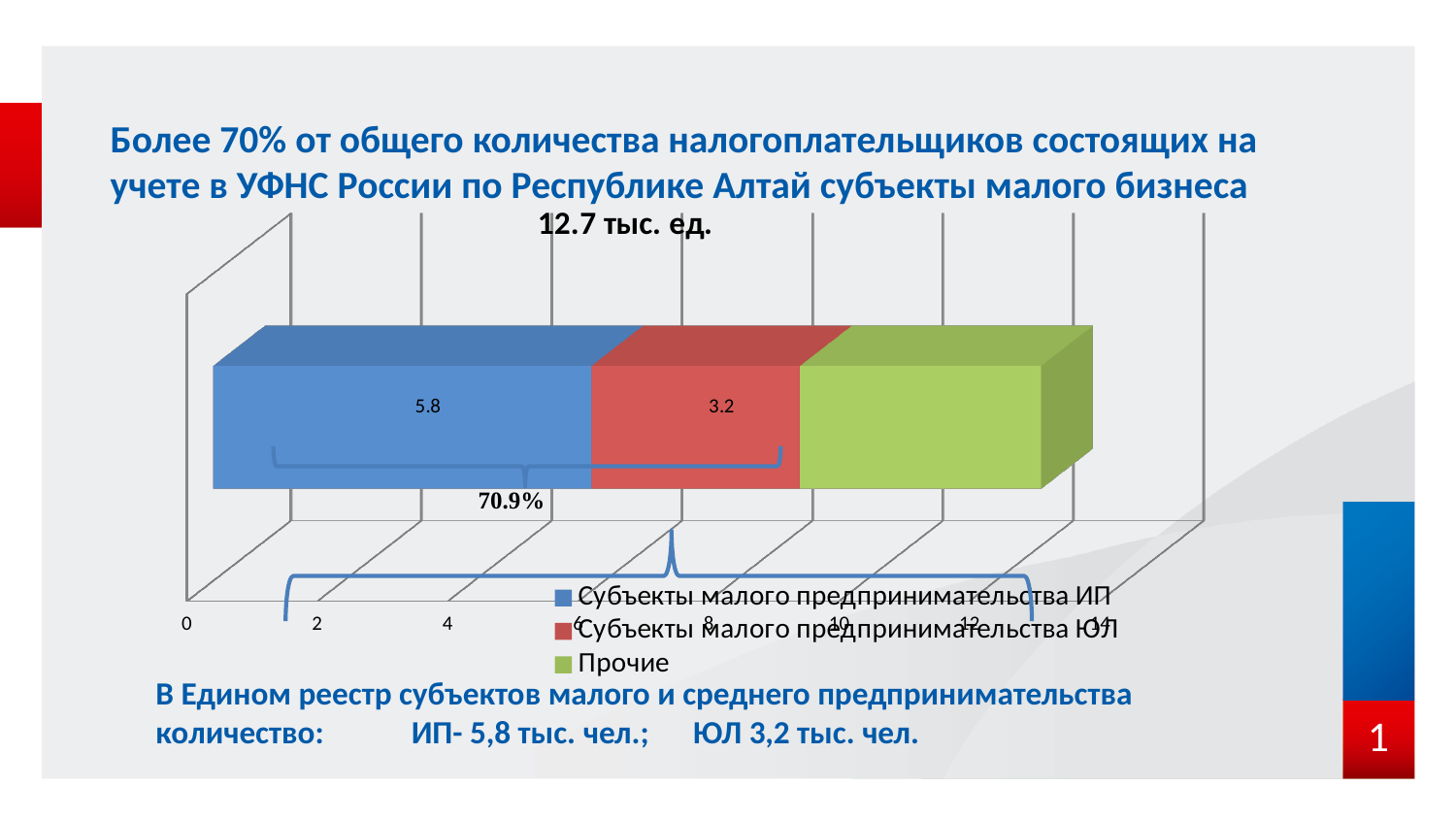

# Более 70% от общего количества налогоплательщиков состоящих на учете в УФНС России по Республике Алтай субъекты малого бизнеса

[unsupported chart]

В Едином реестр субъектов малого и среднего предпринимательства количество:            ИП- 5,8 тыс. чел.;      ЮЛ 3,2 тыс. чел.

1